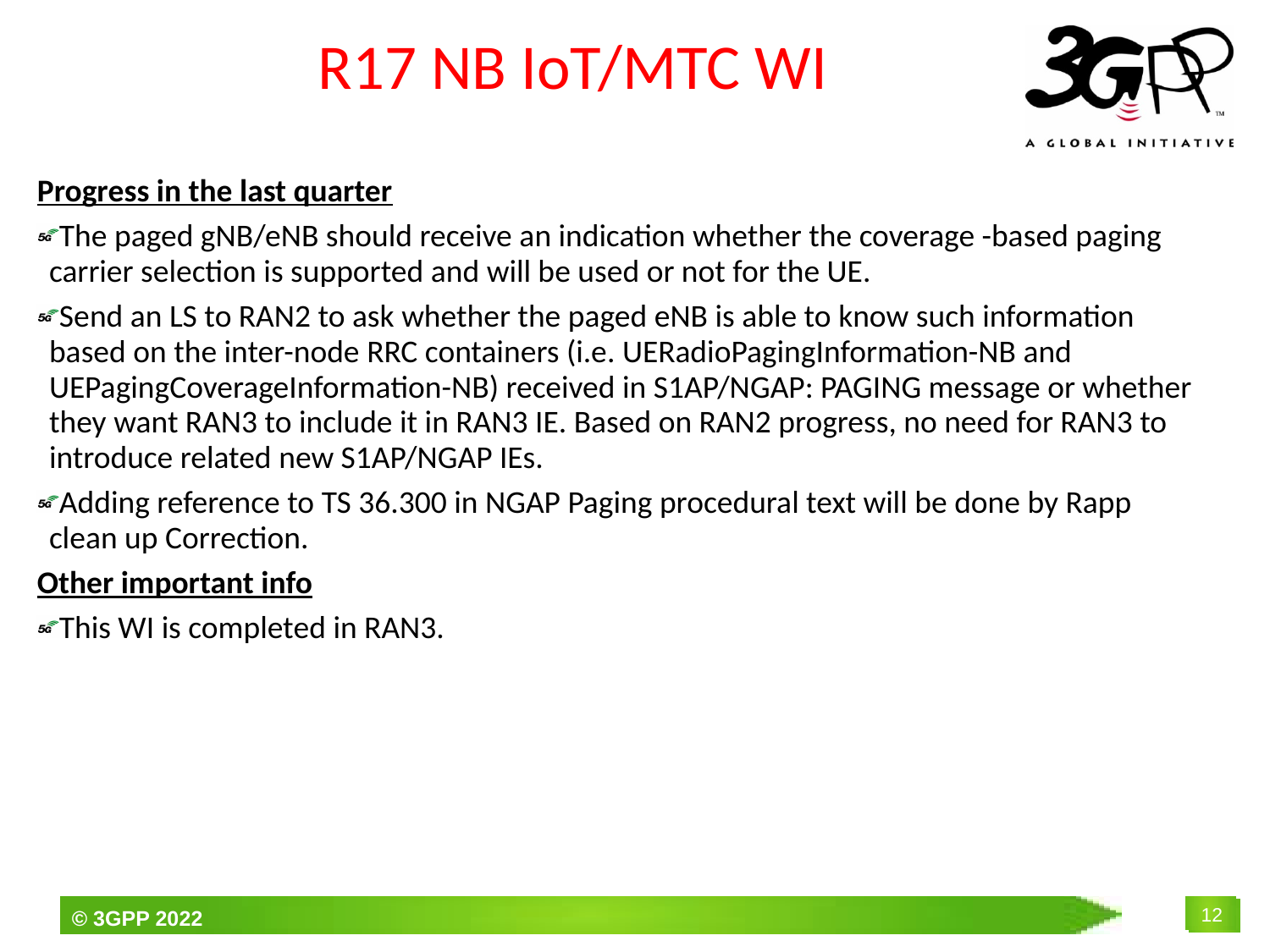

# R17 NB IoT/MTC WI
Progress in the last quarter
The paged gNB/eNB should receive an indication whether the coverage -based paging carrier selection is supported and will be used or not for the UE.
Send an LS to RAN2 to ask whether the paged eNB is able to know such information based on the inter-node RRC containers (i.e. UERadioPagingInformation-NB and UEPagingCoverageInformation-NB) received in S1AP/NGAP: PAGING message or whether they want RAN3 to include it in RAN3 IE. Based on RAN2 progress, no need for RAN3 to introduce related new S1AP/NGAP IEs.
Adding reference to TS 36.300 in NGAP Paging procedural text will be done by Rapp clean up Correction.
Other important info
This WI is completed in RAN3.

12